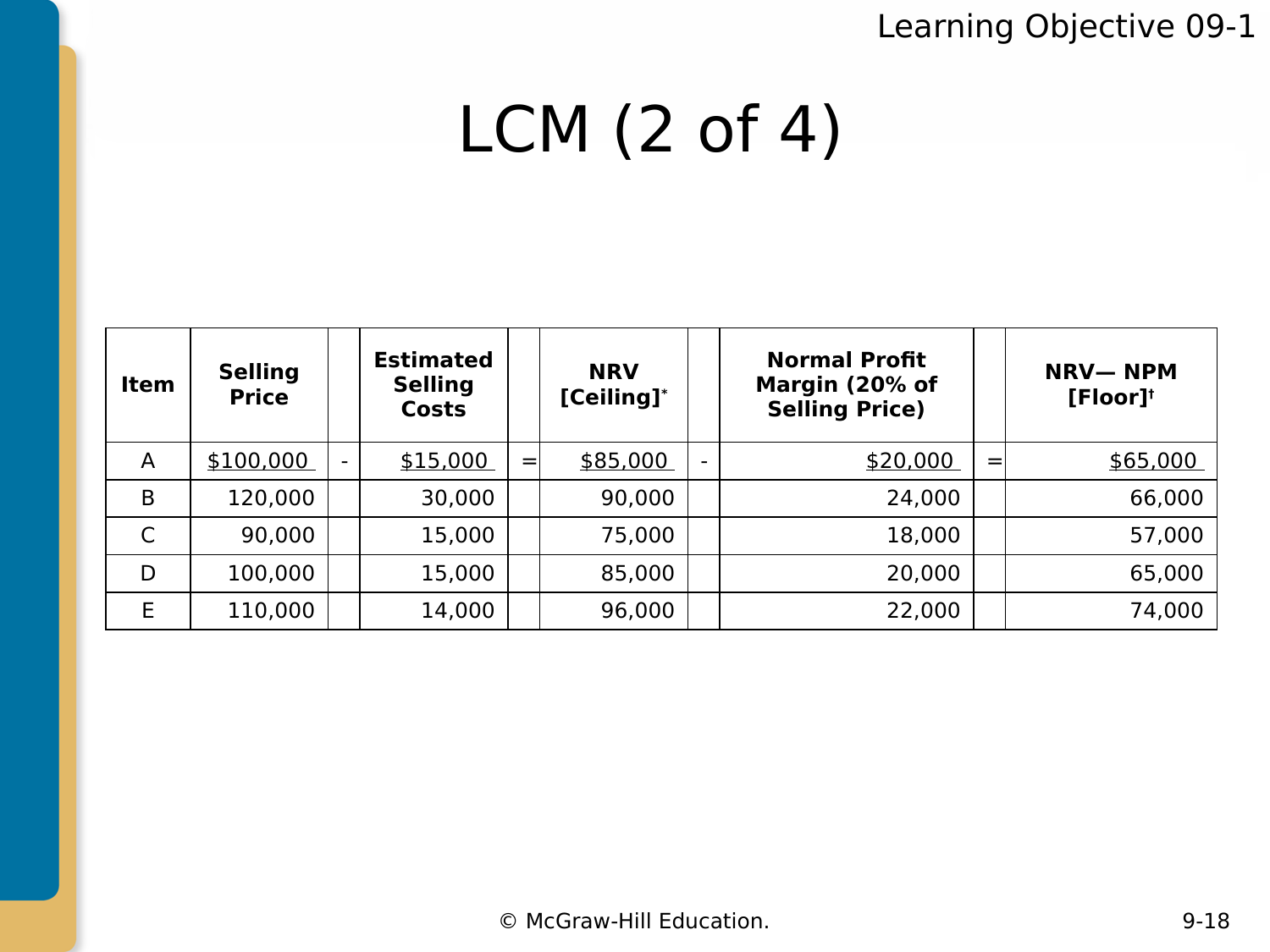

Learning Objective 09-1
# LCM (2 of 4)
| Item | Selling Price |  | Estimated Selling Costs |  | NRV [Ceiling]\* |  | Normal Profit Margin (20% of Selling Price) |  | NRV— NPM [Floor]† |
| --- | --- | --- | --- | --- | --- | --- | --- | --- | --- |
| A | $100,000 | - | $15,000 | = | $85,000 | - | $20,000 | = | $65,000 |
| B | 120,000 |  | 30,000 |  | 90,000 |  | 24,000 |  | 66,000 |
| C | 90,000 |  | 15,000 |  | 75,000 |  | 18,000 |  | 57,000 |
| D | 100,000 |  | 15,000 |  | 85,000 |  | 20,000 |  | 65,000 |
| E | 110,000 |  | 14,000 |  | 96,000 |  | 22,000 |  | 74,000 |